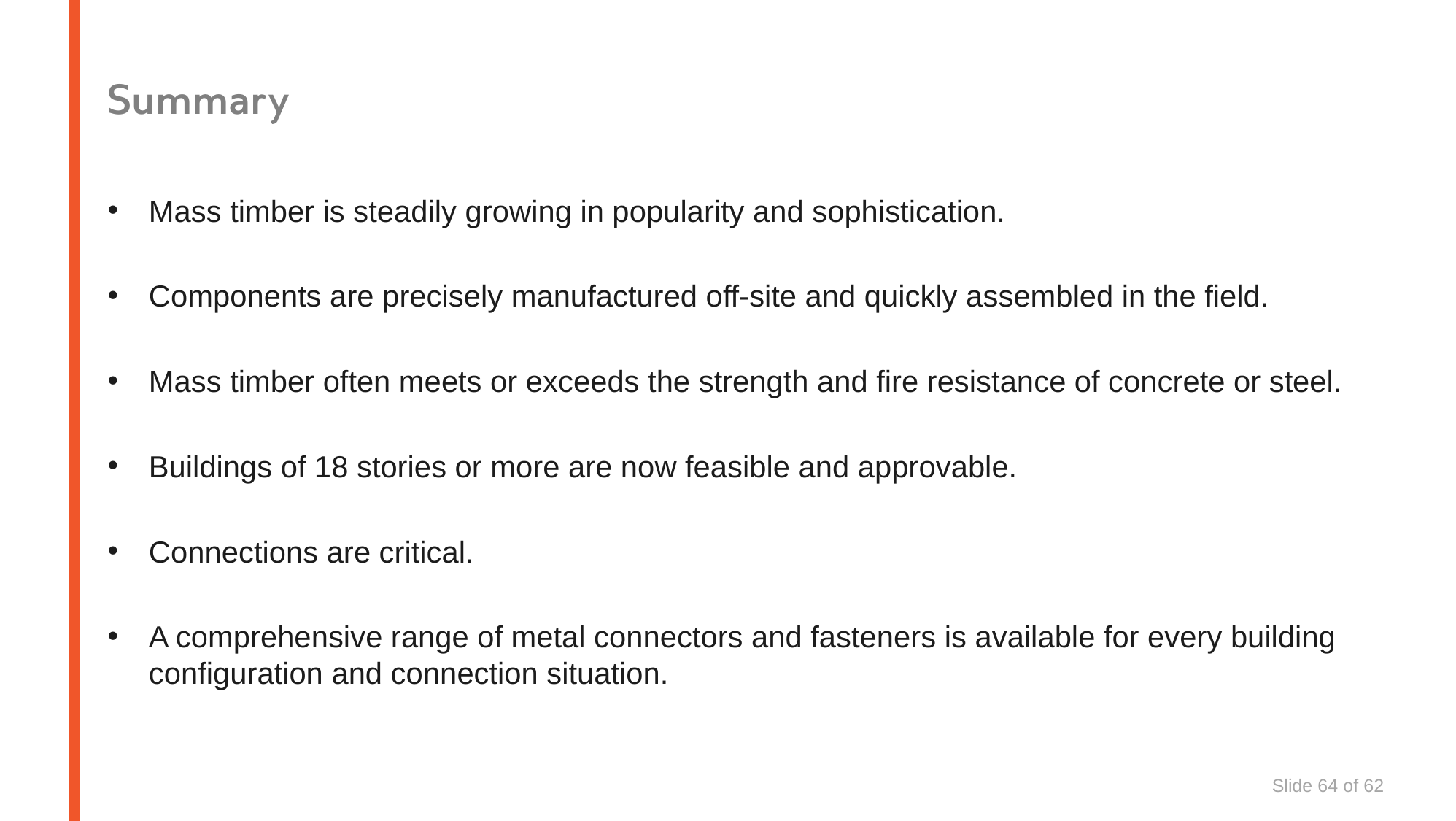

# Summary
Mass timber is steadily growing in popularity and sophistication.

Components are precisely manufactured off-site and quickly assembled in the field.

Mass timber often meets or exceeds the strength and fire resistance of concrete or steel.

Buildings of 18 stories or more are now feasible and approvable.

Connections are critical.

A comprehensive range of metal connectors and fasteners is available for every building configuration and connection situation.